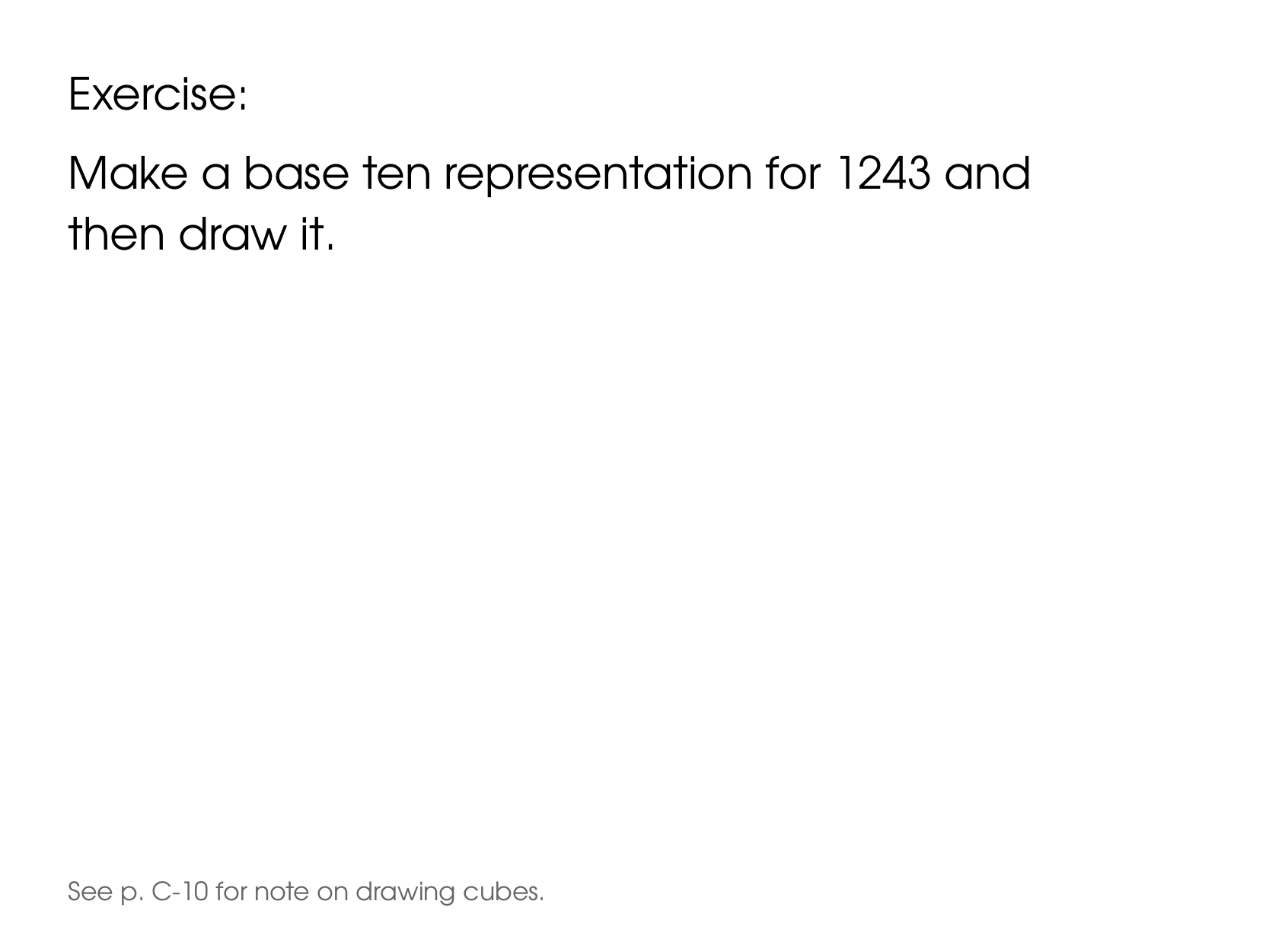

Exercise:
Make a base ten representation for 1243 and then draw it.
See p. C-10 for note on drawing cubes.